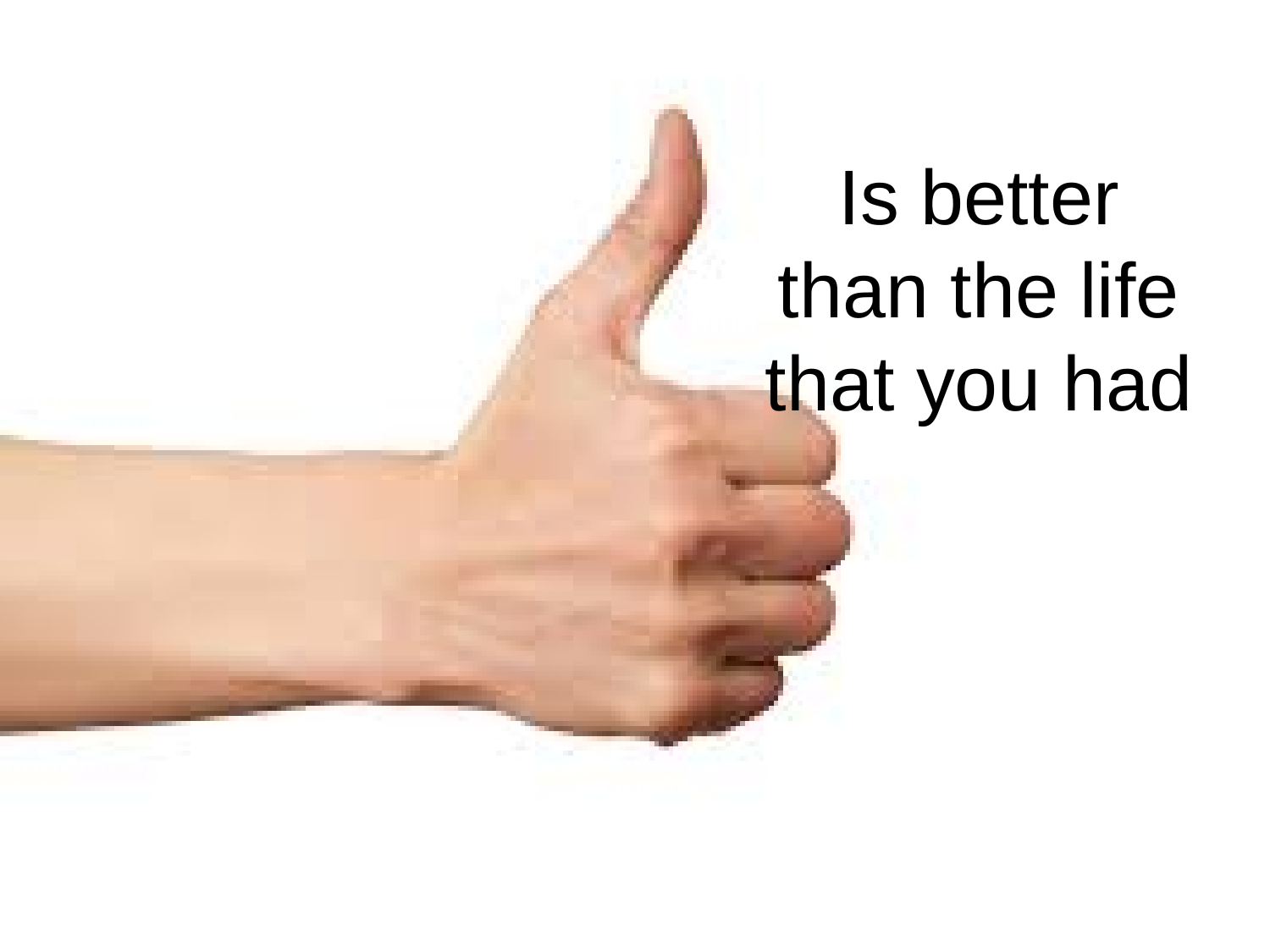

# Is better than the life that you had